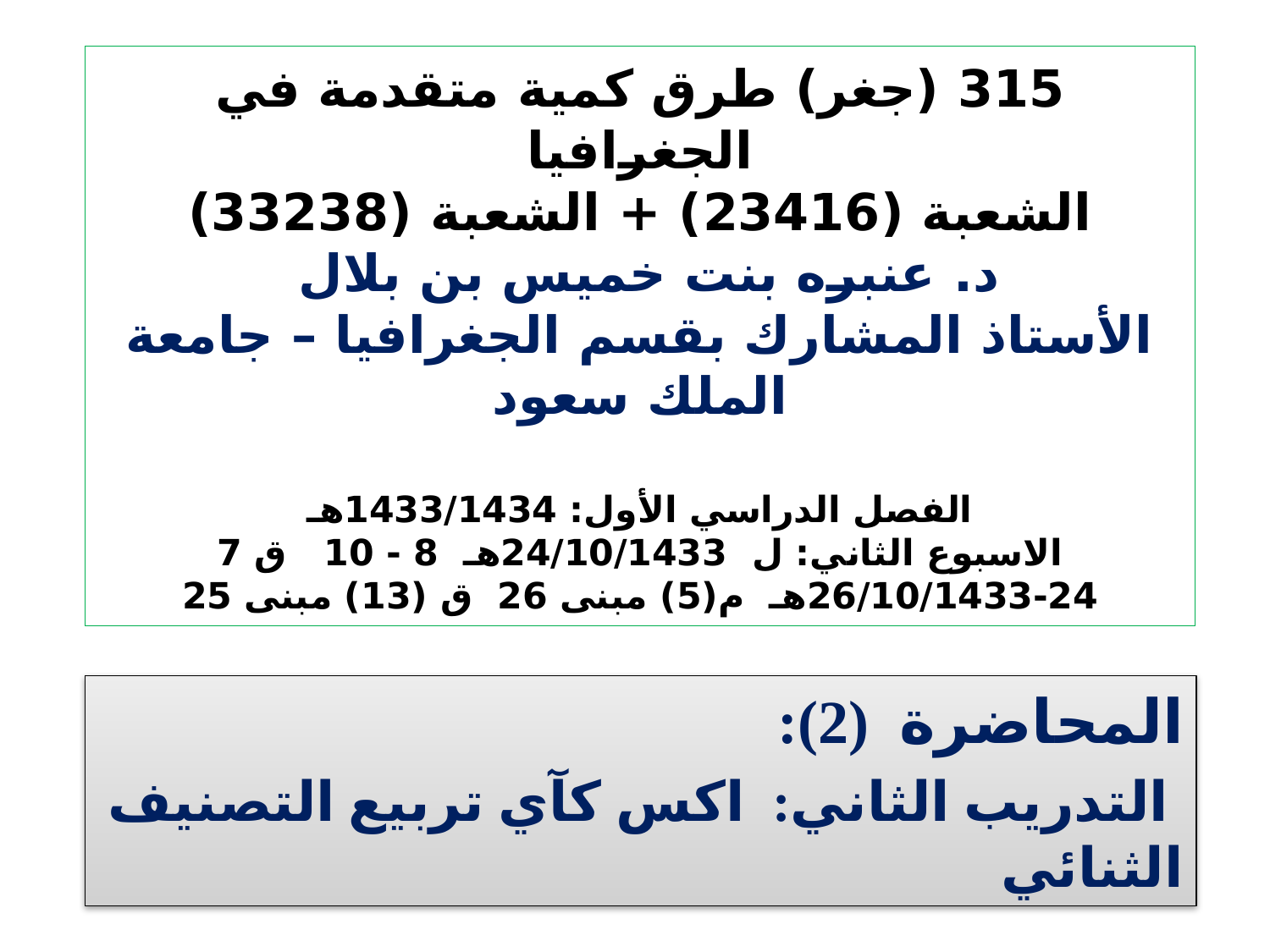

# 315 (جغر) طرق كمية متقدمة في الجغرافيا الشعبة (23416) + الشعبة (33238) د. عنبره بنت خميس بن بلال الأستاذ المشارك بقسم الجغرافيا – جامعة الملك سعود الفصل الدراسي الأول: 1433/1434هـ الاسبوع الثاني: ل  24/10/1433هـ  8 - 10   ق 7 24-26/10/1433هـ  م(5) مبنى 26  ق (13) مبنى 25
المحاضرة  (2):
 التدريب الثاني:  اكس كآي تربيع التصنيف الثنائي